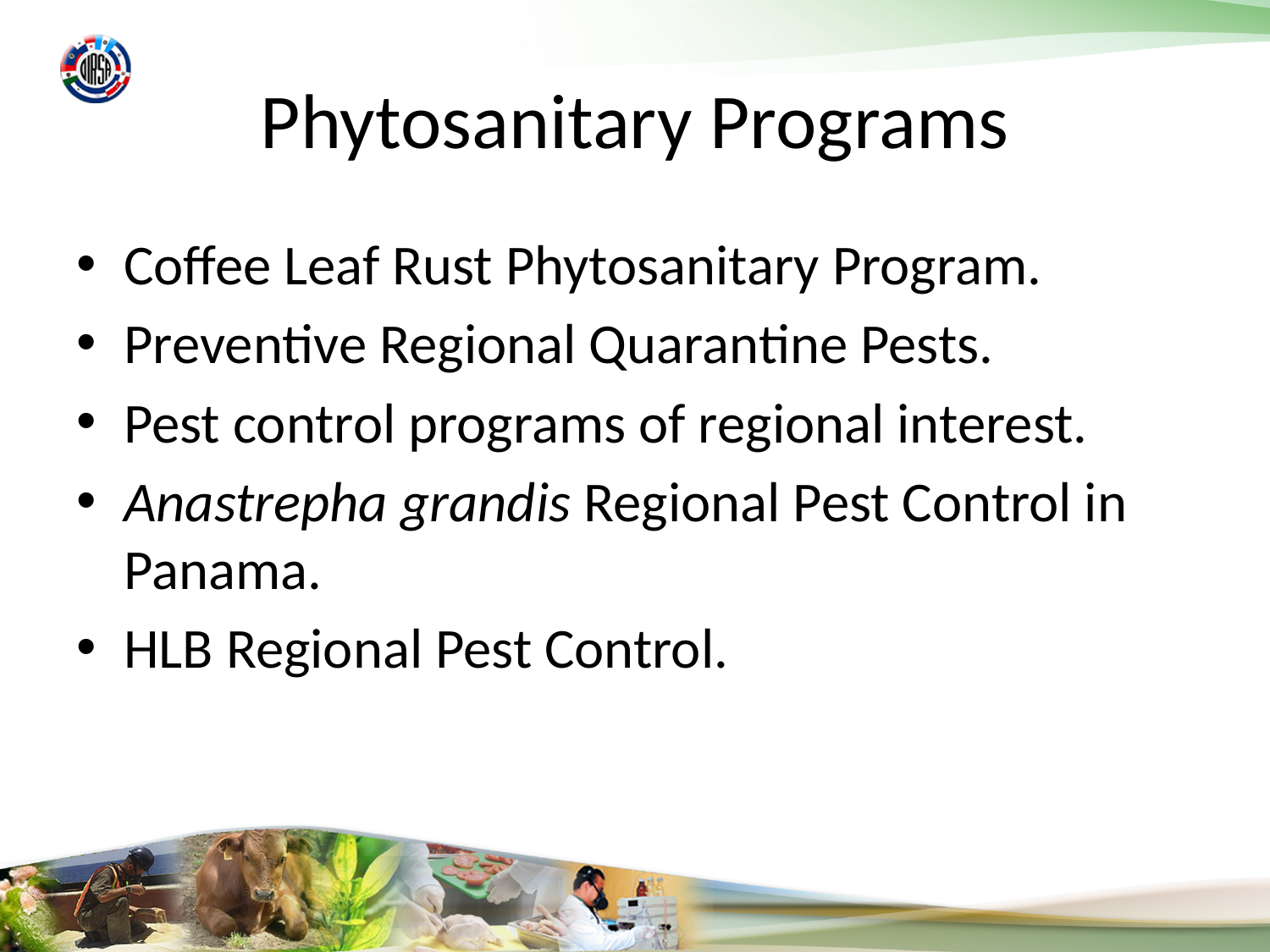

# Phytosanitary Programs
Coffee Leaf Rust Phytosanitary Program.
Preventive Regional Quarantine Pests.
Pest control programs of regional interest.
Anastrepha grandis Regional Pest Control in Panama.
HLB Regional Pest Control.